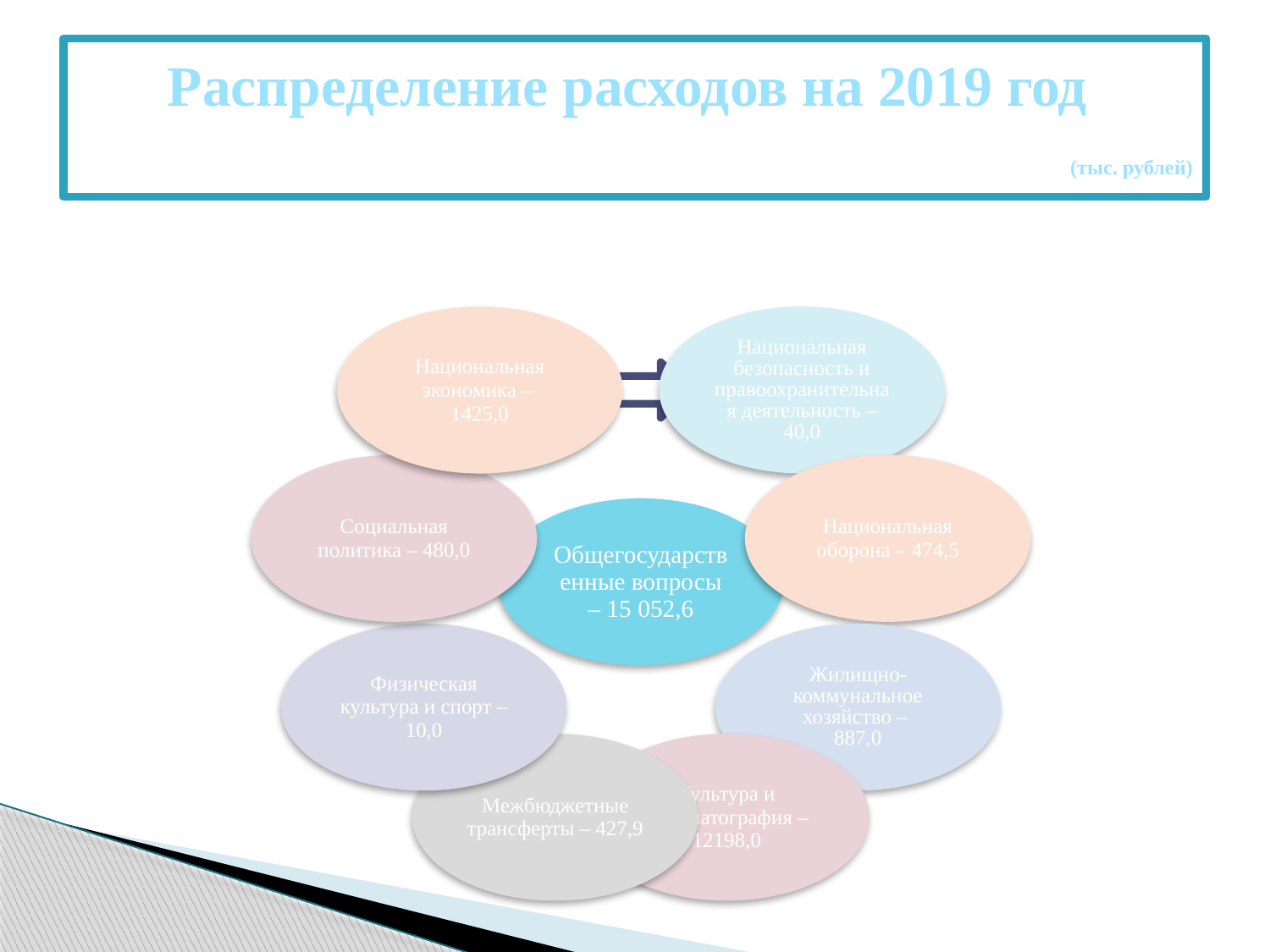

# Распределение расходов на 2019 год (тыс. рублей)
Общегосударственные вопросы – 15 052,6
Национальная безопасность и правоохранительная деятельность – 40,0
Национальная оборона – 474,5
Жилищно-коммунальное хозяйство –
887,0
Физическая культура и спорт – 10,0
Социальная политика – 480,0
Национальная экономика –
1425,0